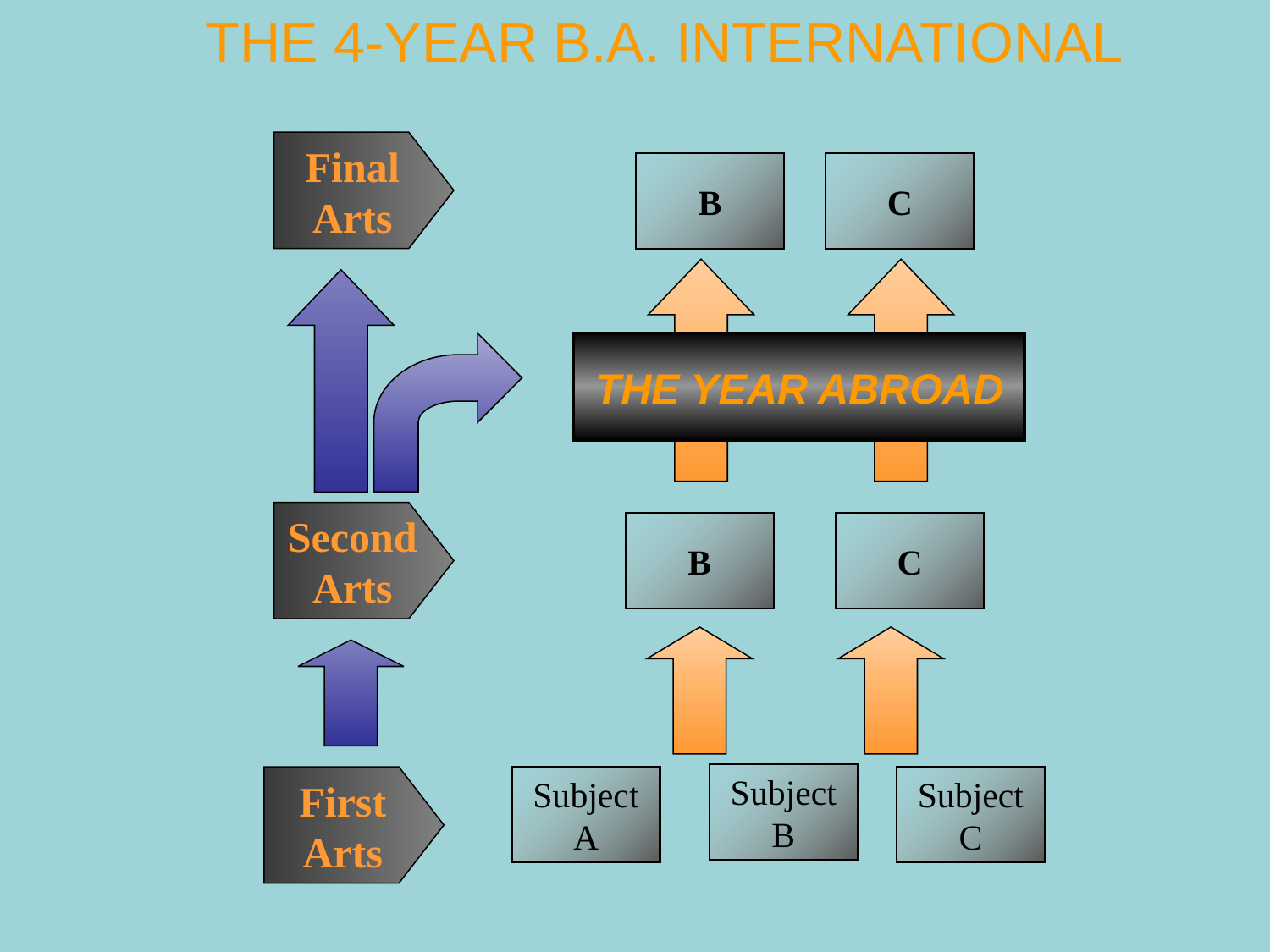

THE 4-YEAR B.A. INTERNATIONAL
Final
Arts
B
C

THE YEAR ABROAD
Second
Arts
B
C

Subject
B
First
Arts
Subject
A
Subject
C